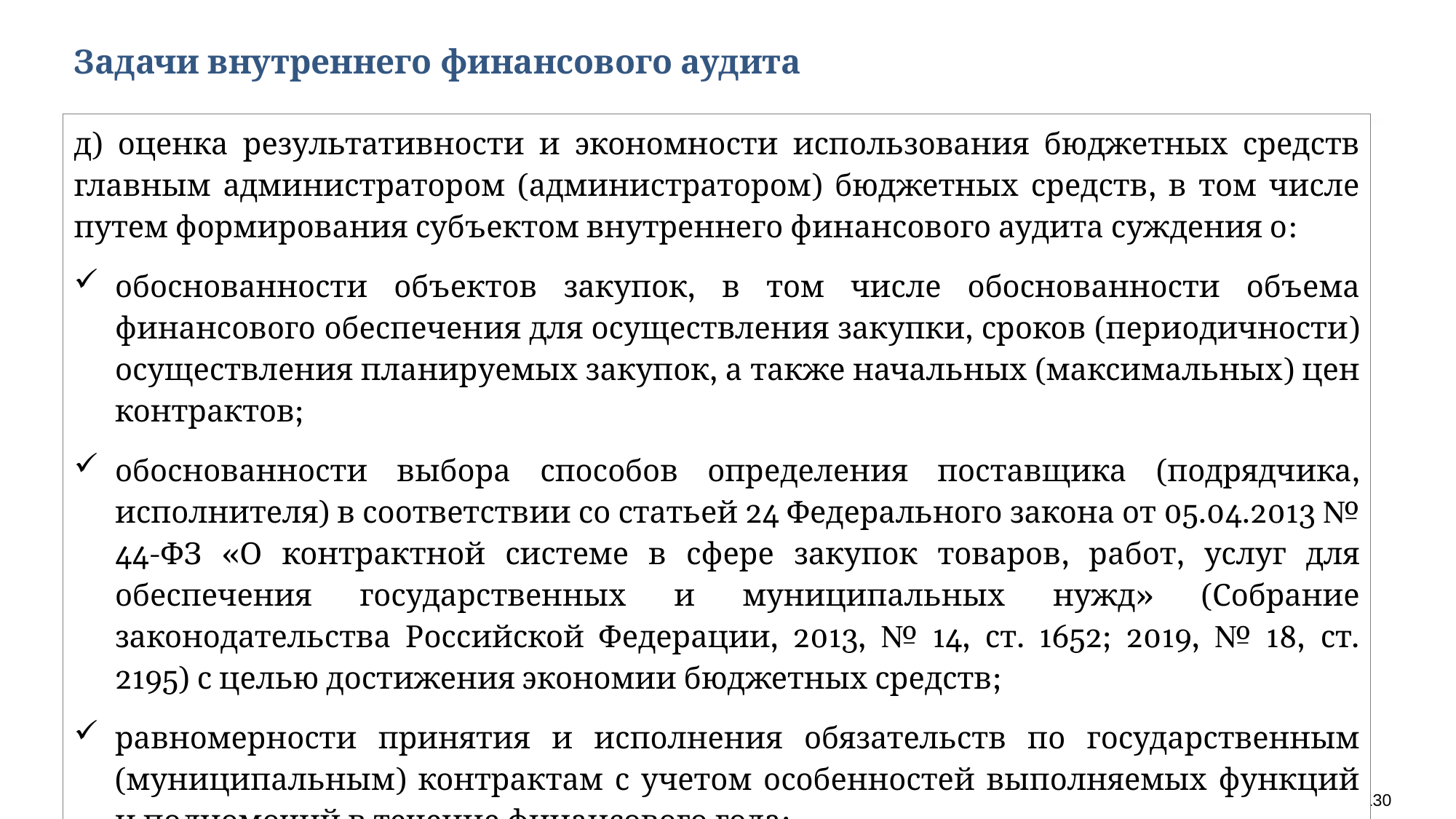

Задачи внутреннего финансового аудита
д) оценка результативности и экономности использования бюджетных средств главным администратором (администратором) бюджетных средств, в том числе путем формирования субъектом внутреннего финансового аудита суждения о:
обоснованности объектов закупок, в том числе обоснованности объема финансового обеспечения для осуществления закупки, сроков (периодичности) осуществления планируемых закупок, а также начальных (максимальных) цен контрактов;
обоснованности выбора способов определения поставщика (подрядчика, исполнителя) в соответствии со статьей 24 Федерального закона от 05.04.2013 № 44-ФЗ «О контрактной системе в сфере закупок товаров, работ, услуг для обеспечения государственных и муниципальных нужд» (Собрание законодательства Российской Федерации, 2013, № 14, ст. 1652; 2019, № 18, ст. 2195) с целью достижения экономии бюджетных средств;
равномерности принятия и исполнения обязательств по государственным (муниципальным) контрактам с учетом особенностей выполняемых функций и полномочий в течение финансового года;